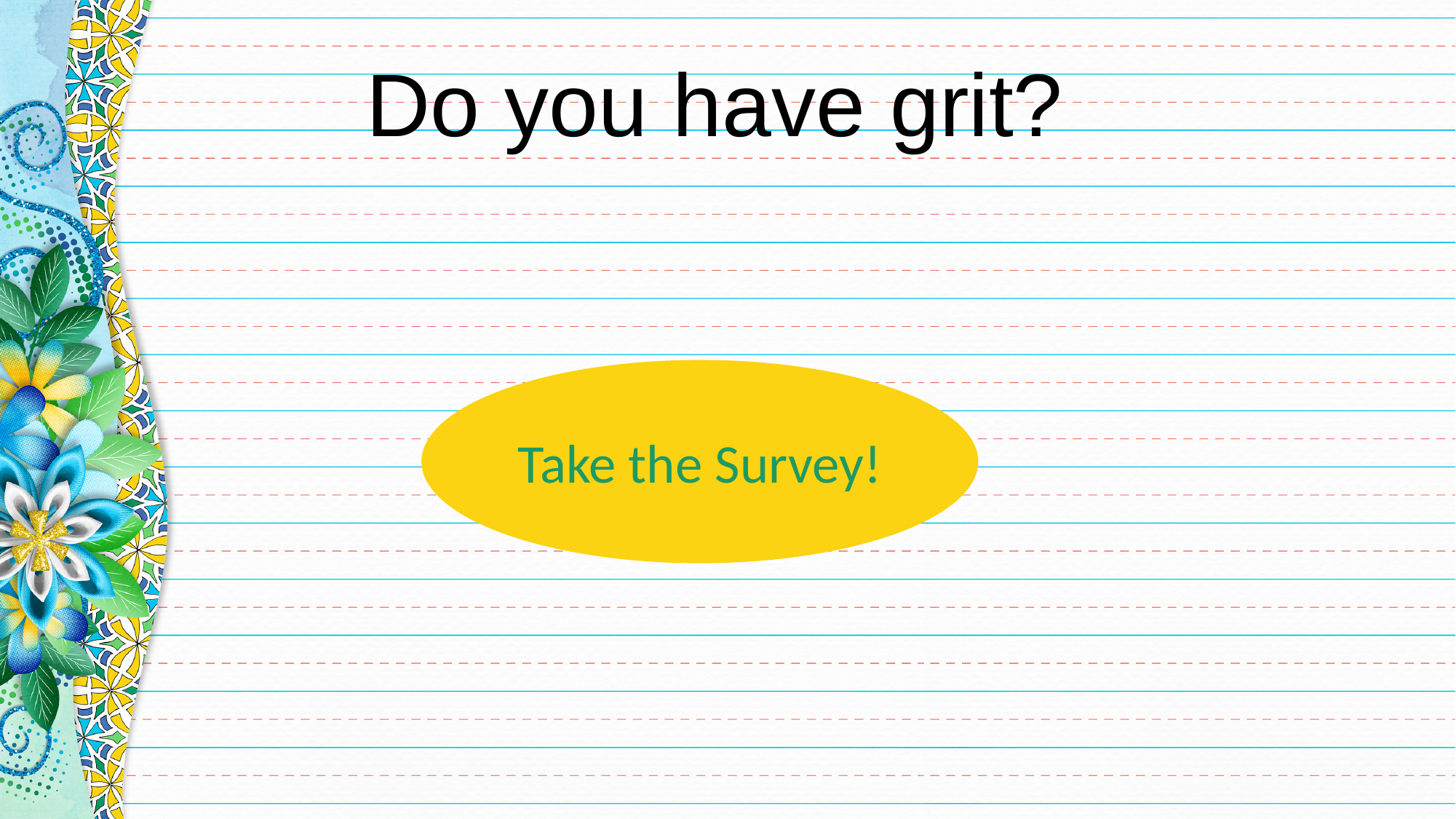

# Do you have grit?
Take the Survey!